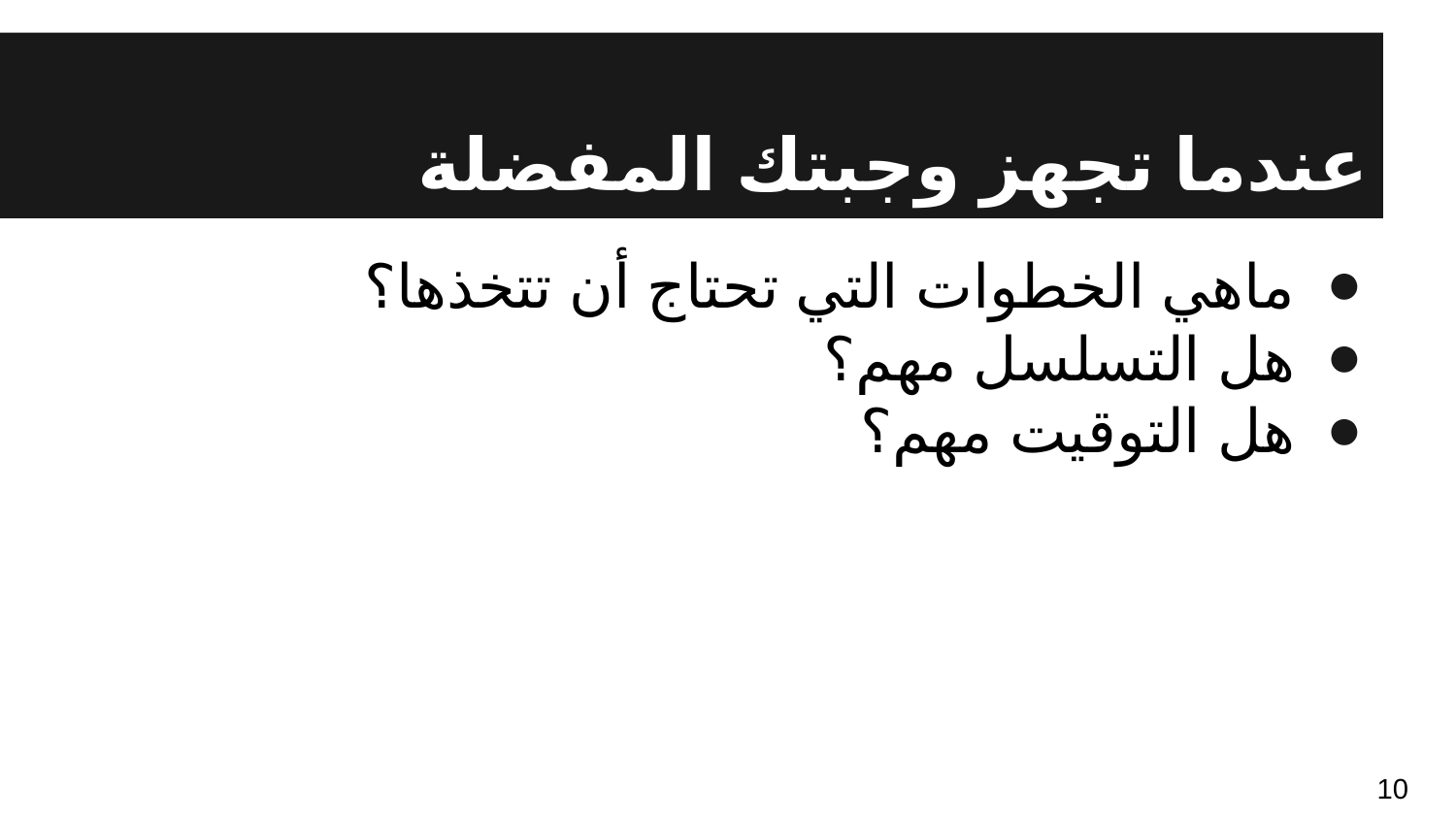

# عندما تجهز وجبتك المفضلة
ماهي الخطوات التي تحتاج أن تتخذها؟
هل التسلسل مهم؟
هل التوقيت مهم؟
10